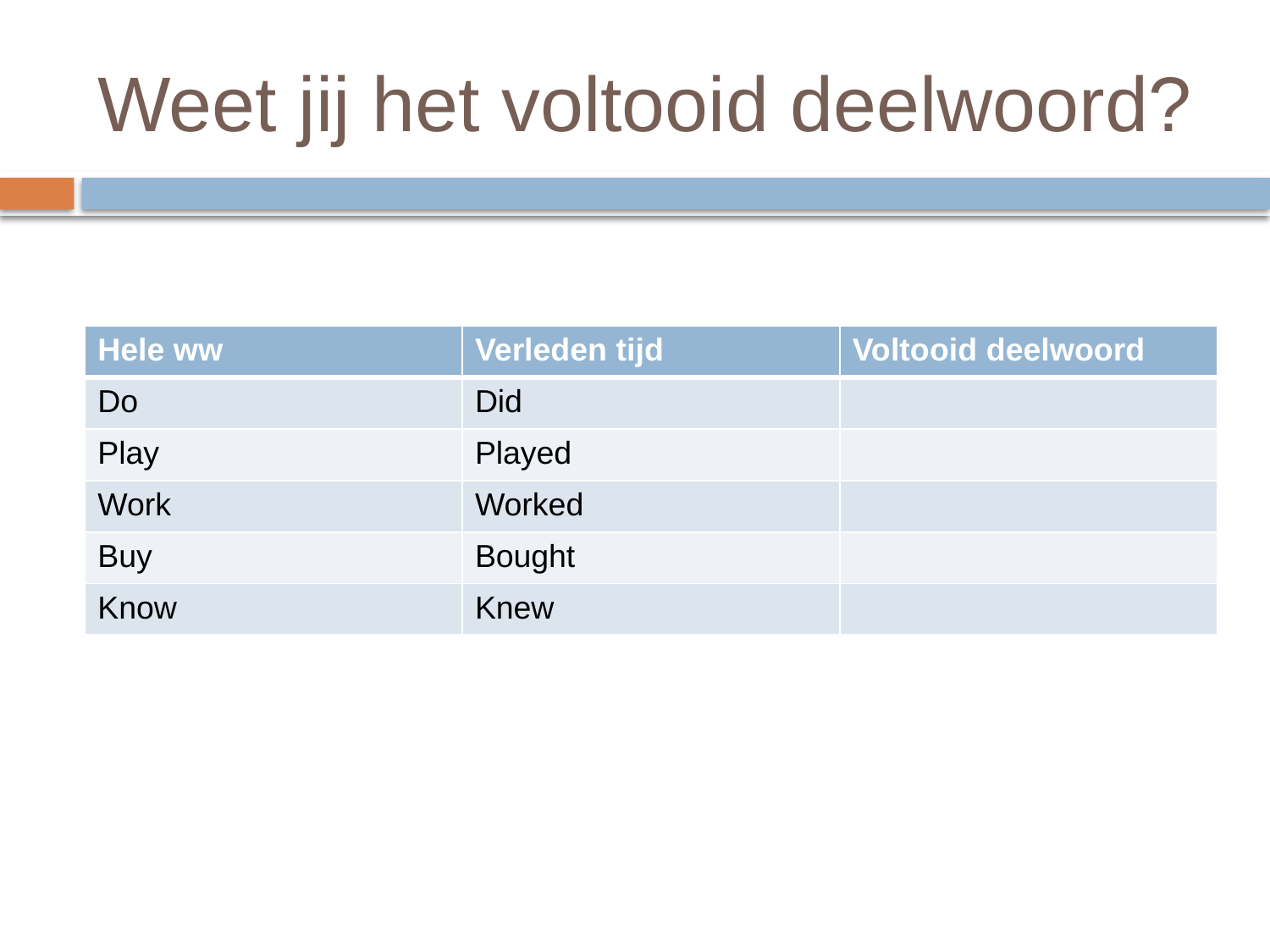

# Weet jij het voltooid deelwoord?
| Hele ww | Verleden tijd | Voltooid deelwoord |
| --- | --- | --- |
| Do | Did |  |
| Play | Played |  |
| Work | Worked |  |
| Buy | Bought |  |
| Know | Knew |  |